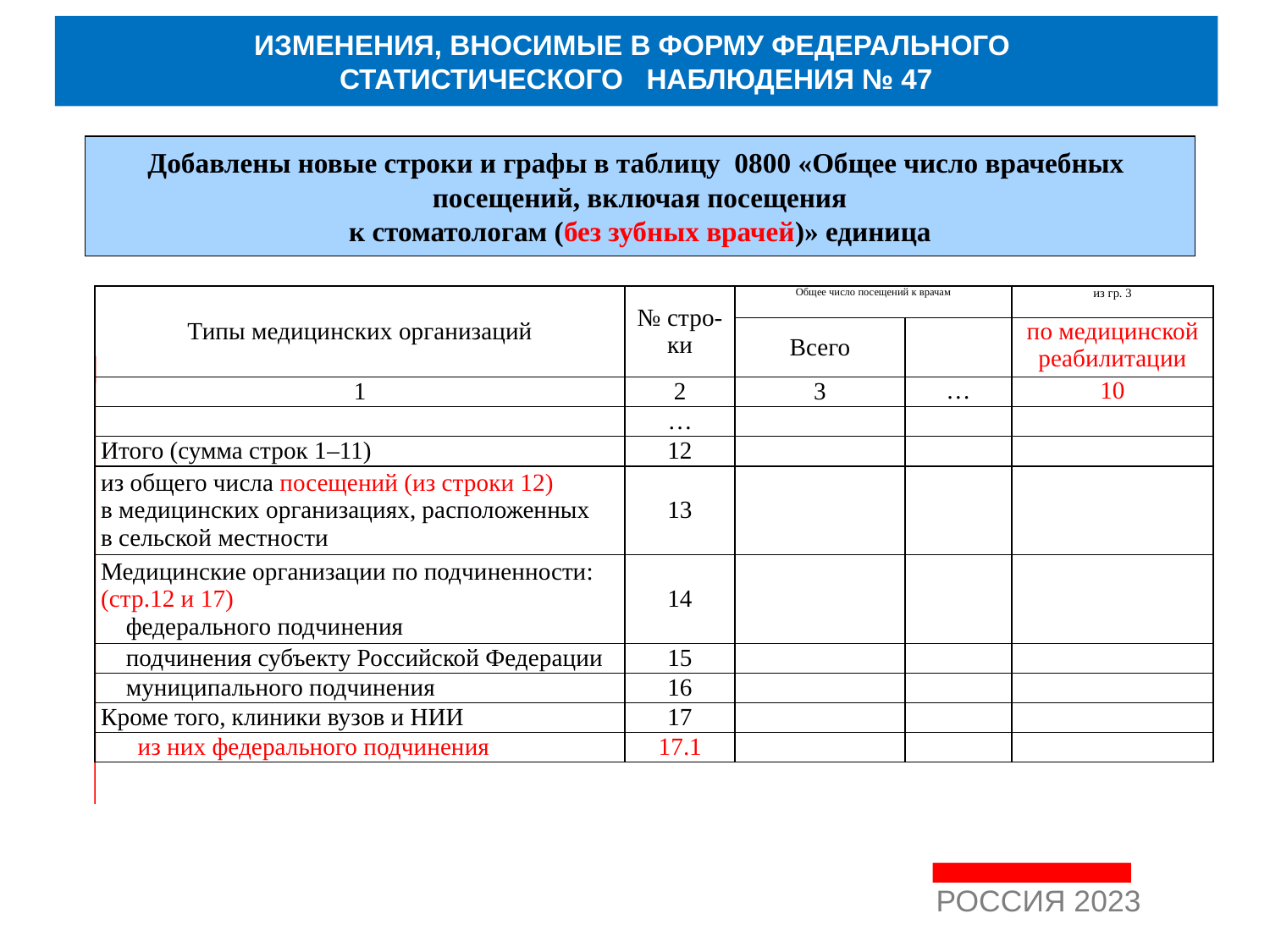

ИЗМЕНЕНИЯ, ВНОСИМЫЕ В ФОРМУ ФЕДЕРАЛЬНОГО
СТАТИСТИЧЕСКОГО   НАБЛЮДЕНИЯ № 47

Добавлены новые строки и графы в таблицу  0800 «Общее число врачебных
посещений, включая посещения
к стоматологам (без зубных врачей)» единица
| Типы медицинских организаций | № стро-ки | Общее число посещений к врачам |  | из гр. 3 |
| --- | --- | --- | --- | --- |
|  |  | Всего |  | по медицинской реабилитации |
| 1 | 2 | 3 | … | 10 |
|  | … |  |  |  |
| Итого (сумма строк 1–11) | 12 |  |  |  |
| из общего числа посещений (из строки 12) в медицинских организациях, расположенных в сельской местности | 13 |  |  |  |
| Медицинские организации по подчиненности: (стр.12 и 17) федерального подчинения | 14 |  |  |  |
| подчинения субъекту Российской Федерации | 15 |  |  |  |
| муниципального подчинения | 16 |  |  |  |
| Кроме того, клиники вузов и НИИ | 17 |  |  |  |
| из них федерального подчинения | 17.1 |  |  |  |

РОССИЯ 2023